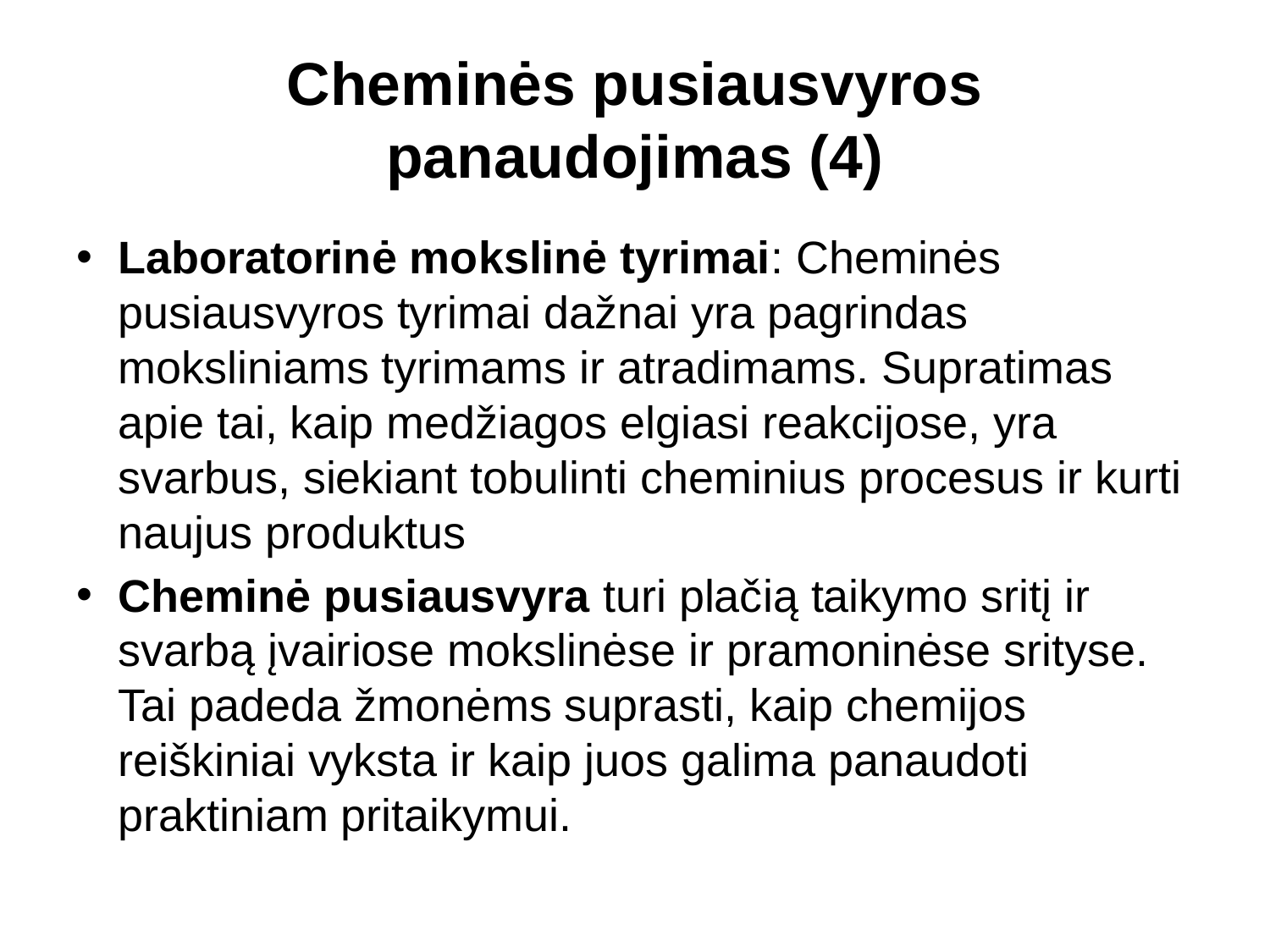

# Cheminės pusiausvyros panaudojimas (4)
Laboratorinė mokslinė tyrimai: Cheminės pusiausvyros tyrimai dažnai yra pagrindas moksliniams tyrimams ir atradimams. Supratimas apie tai, kaip medžiagos elgiasi reakcijose, yra svarbus, siekiant tobulinti cheminius procesus ir kurti naujus produktus
Cheminė pusiausvyra turi plačią taikymo sritį ir svarbą įvairiose mokslinėse ir pramoninėse srityse. Tai padeda žmonėms suprasti, kaip chemijos reiškiniai vyksta ir kaip juos galima panaudoti praktiniam pritaikymui.